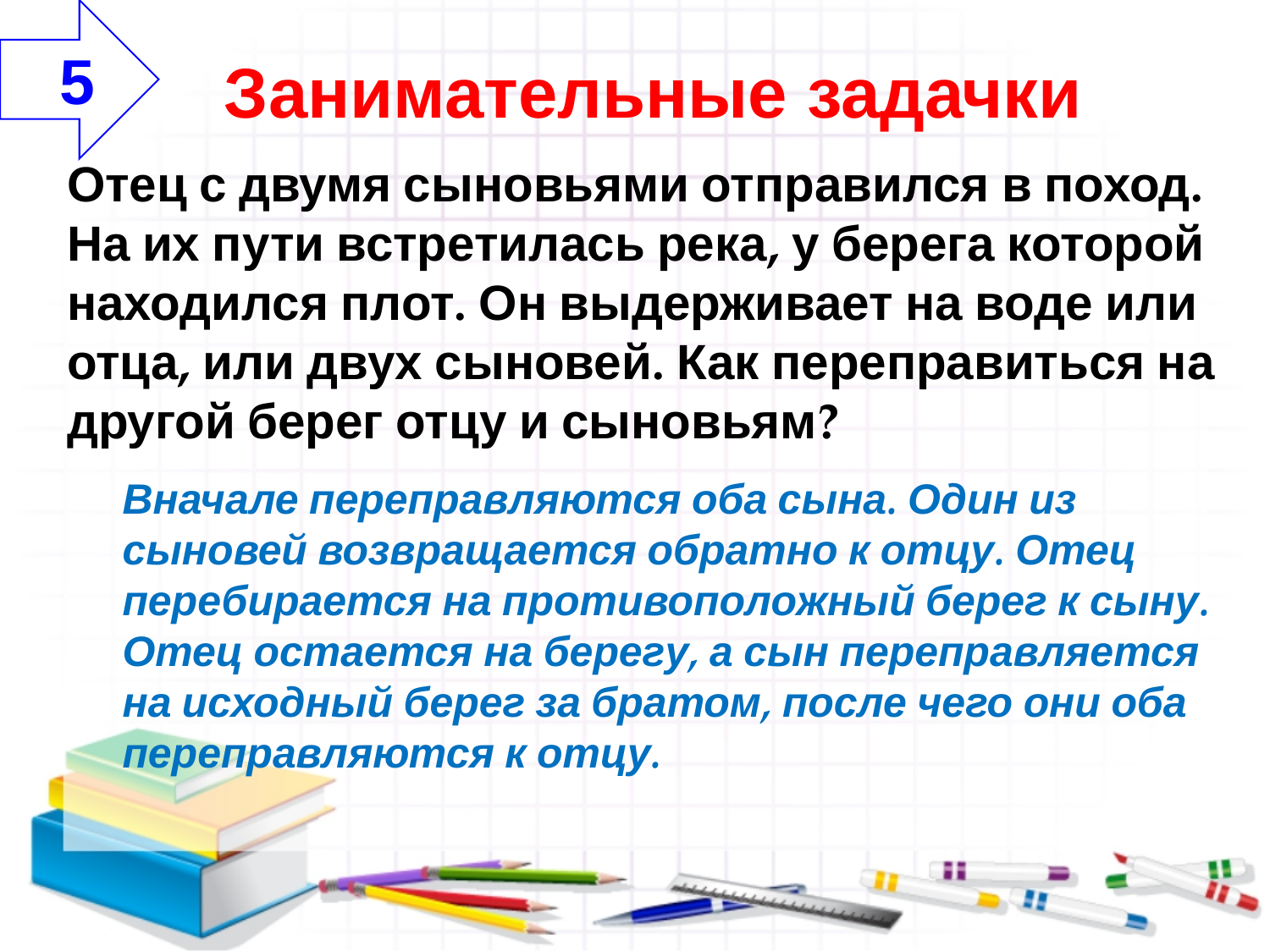

5
Занимательные задачки
Отец с двумя сыновьями отправился в поход. На их пути встретилась река, у берега которой находился плот. Он выдерживает на воде или отца, или двух сыновей. Как переправиться на другой берег отцу и сыновьям?
Вначале переправляются оба сына. Один из сыновей возвращается обратно к отцу. Отец перебирается на противоположный берег к сыну. Отец остается на берегу, а сын переправляется на исходный берег за братом, после чего они оба переправляются к отцу.